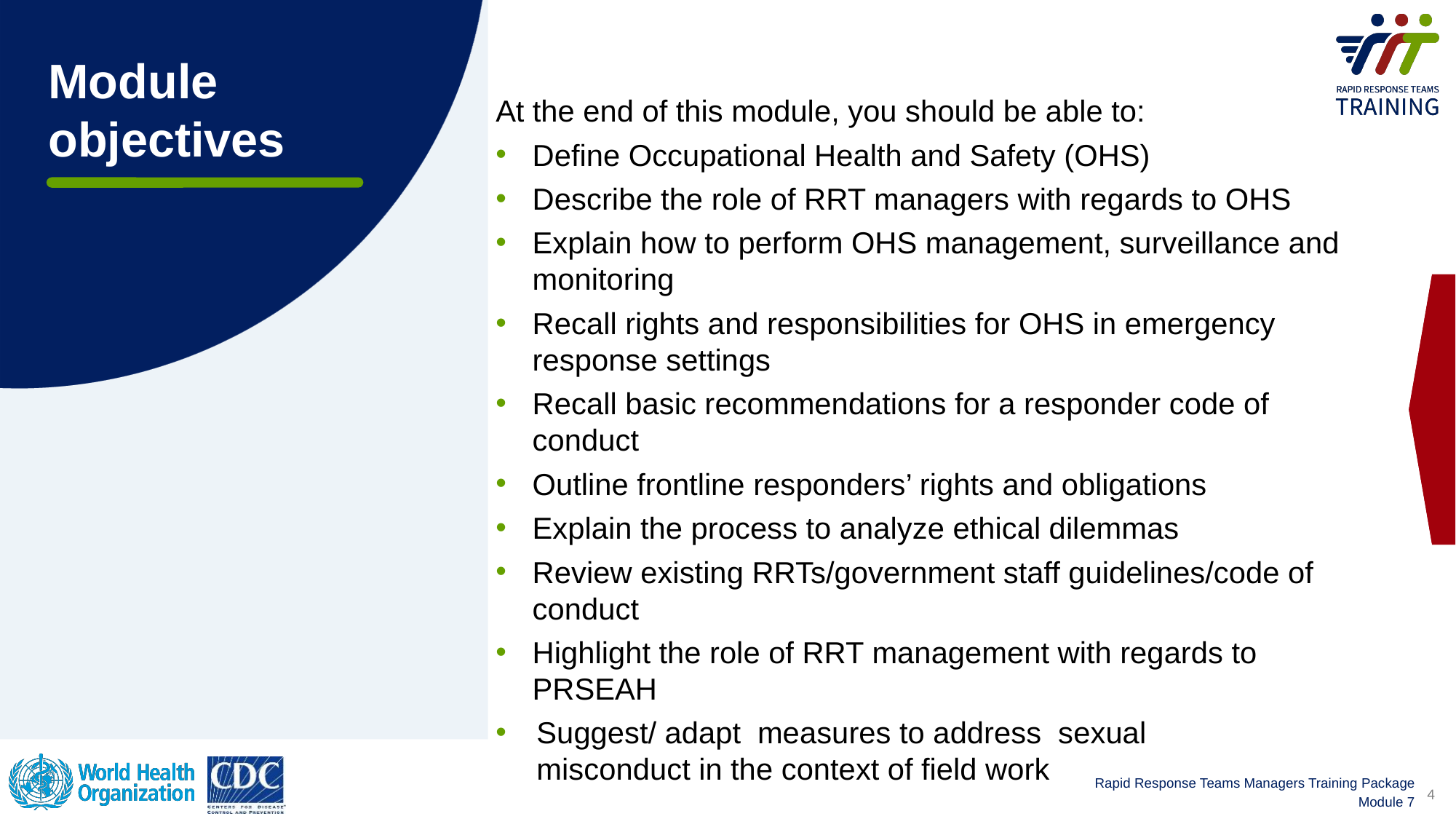

Module objectives
At the end of this module, you should be able to:
Define Occupational Health and Safety (OHS)
Describe the role of RRT managers with regards to OHS
Explain how to perform OHS management, surveillance and monitoring
Recall rights and responsibilities for OHS in emergency response settings
Recall basic recommendations for a responder code of conduct
Outline frontline responders’ rights and obligations
Explain the process to analyze ethical dilemmas
Review existing RRTs/government staff guidelines/code of conduct
Highlight the role of RRT management with regards to PRSEAH
Suggest/ adapt  measures to address  sexual misconduct in the context of field work

4